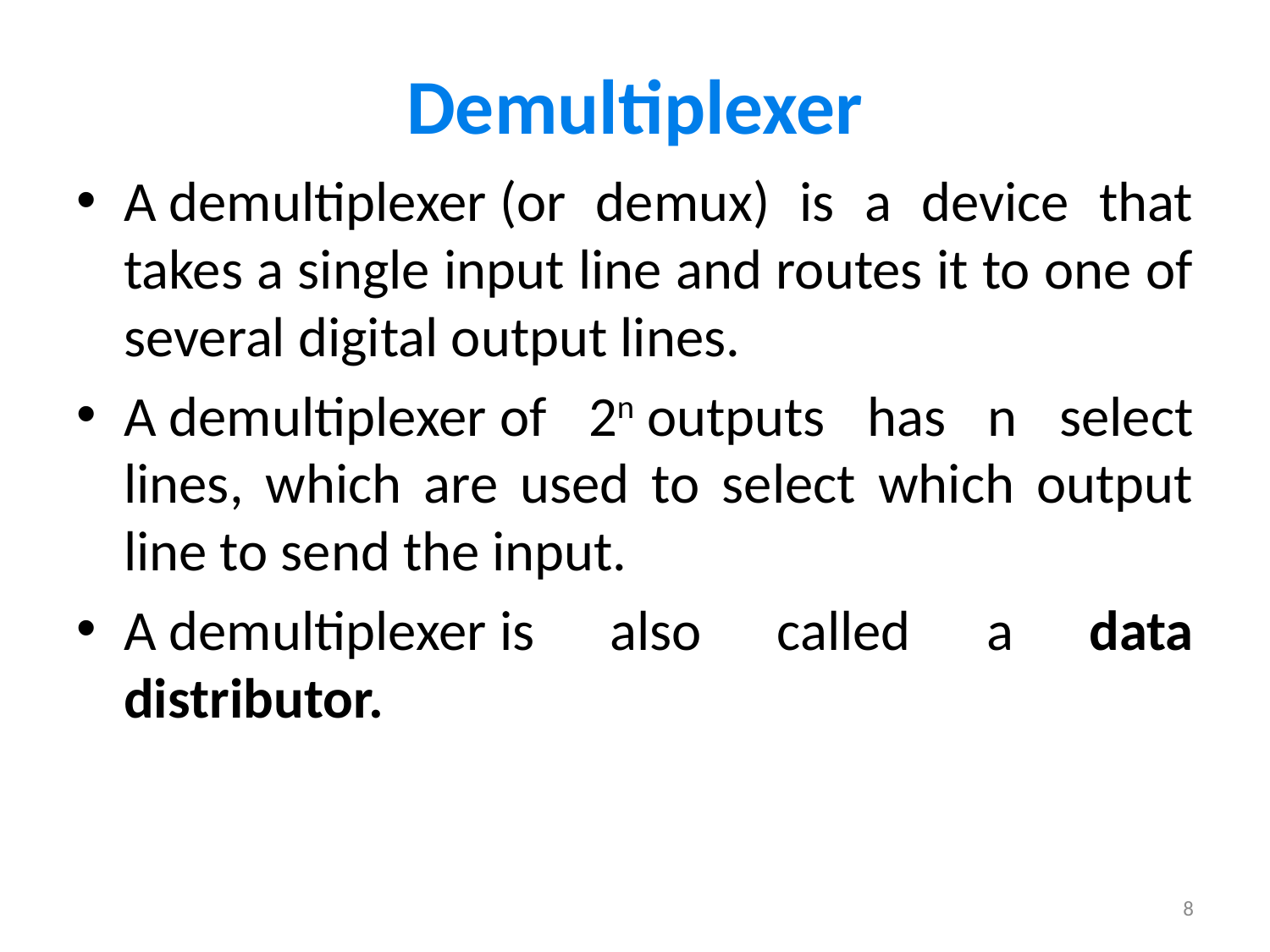

# Demultiplexer
A demultiplexer (or demux) is a device that takes a single input line and routes it to one of several digital output lines.
A demultiplexer of 2n outputs has n select lines, which are used to select which output line to send the input.
A demultiplexer is also called a data distributor.
8